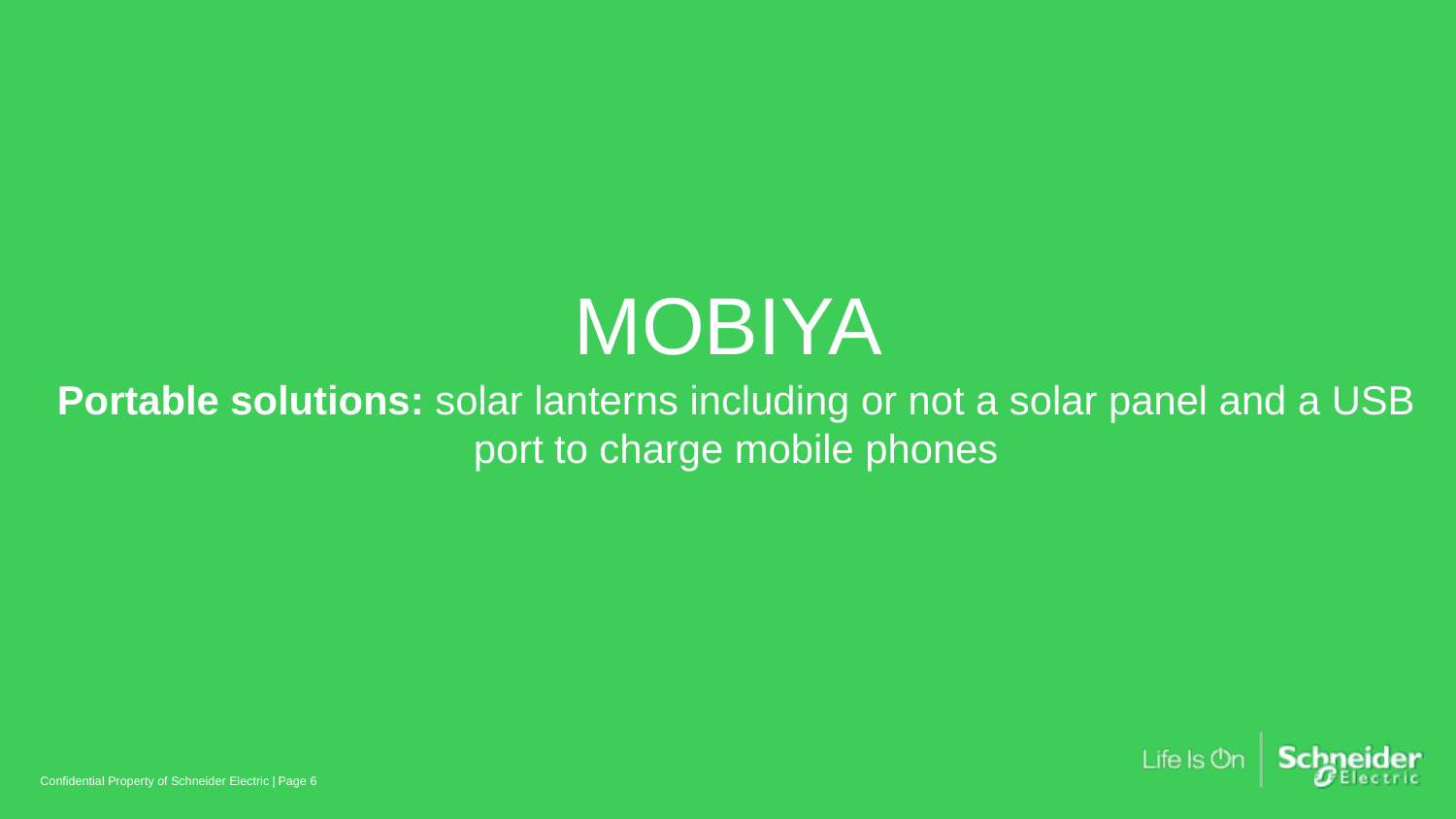

# MOBIYA
Portable solutions: solar lanterns including or not a solar panel and a USB port to charge mobile phones
Confidential Property of Schneider Electric |
Page 6